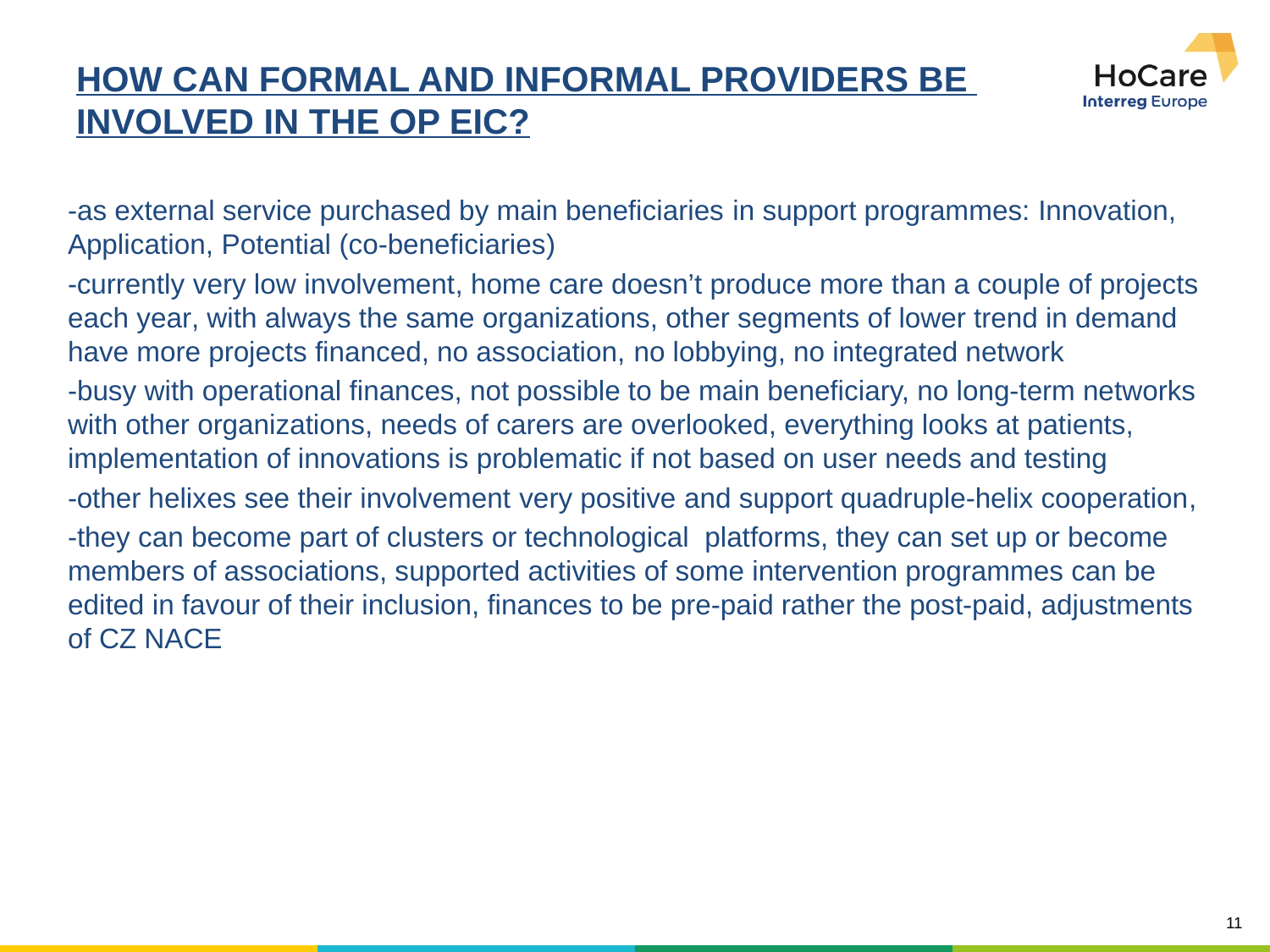

# HOW CAN FORMAL AND INFORMAL PROVIDERS BE INVOLVED IN THE OP EIC?
-as external service purchased by main beneficiaries in support programmes: Innovation, Application, Potential (co-beneficiaries)
-currently very low involvement, home care doesn’t produce more than a couple of projects each year, with always the same organizations, other segments of lower trend in demand have more projects financed, no association, no lobbying, no integrated network
-busy with operational finances, not possible to be main beneficiary, no long-term networks with other organizations, needs of carers are overlooked, everything looks at patients, implementation of innovations is problematic if not based on user needs and testing
-other helixes see their involvement very positive and support quadruple-helix cooperation,
-they can become part of clusters or technological  platforms, they can set up or become members of associations, supported activities of some intervention programmes can be edited in favour of their inclusion, finances to be pre-paid rather the post-paid, adjustments of CZ NACE